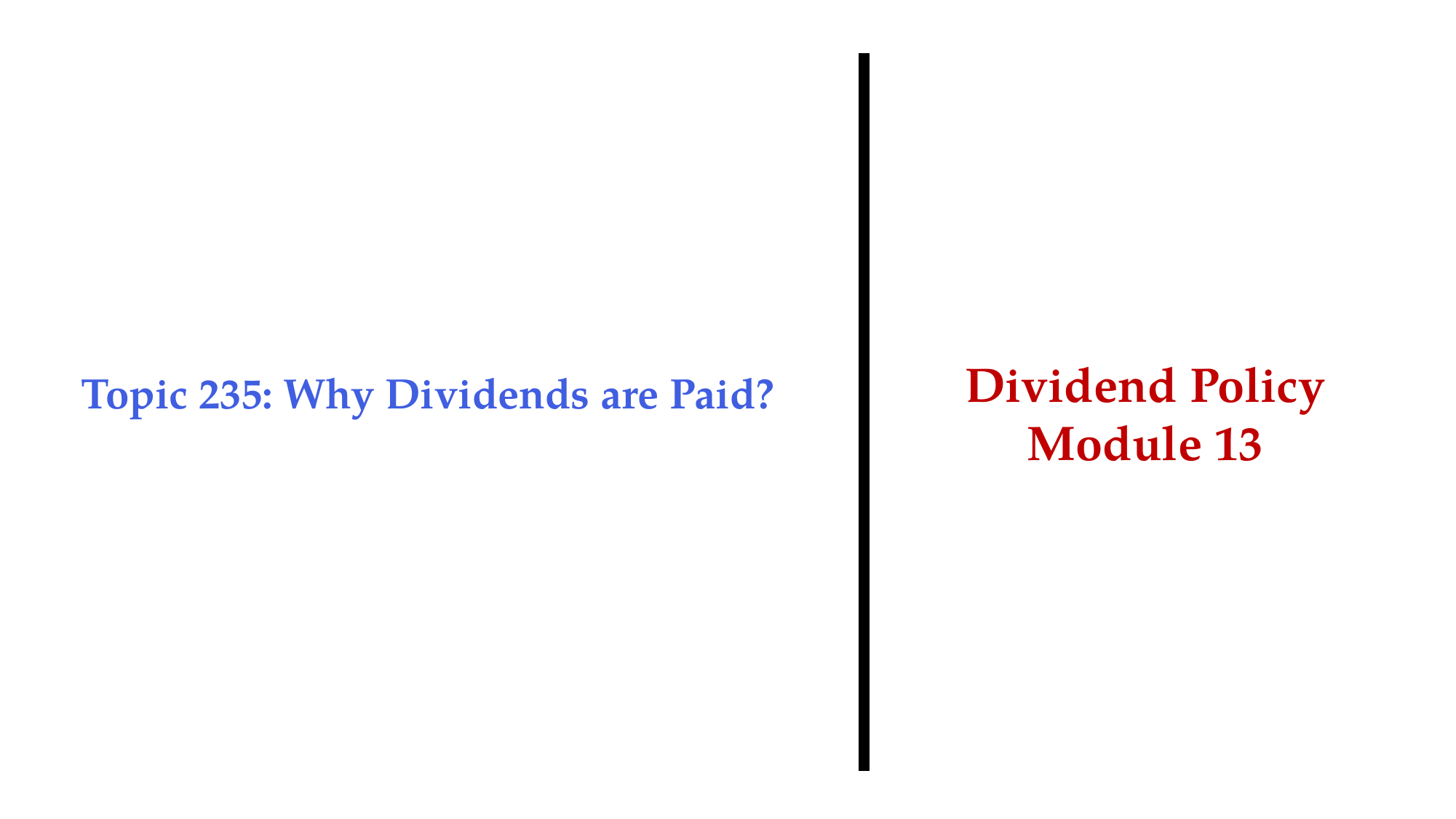

Topic 235: Why Dividends are Paid?
Dividend Policy
Module 13